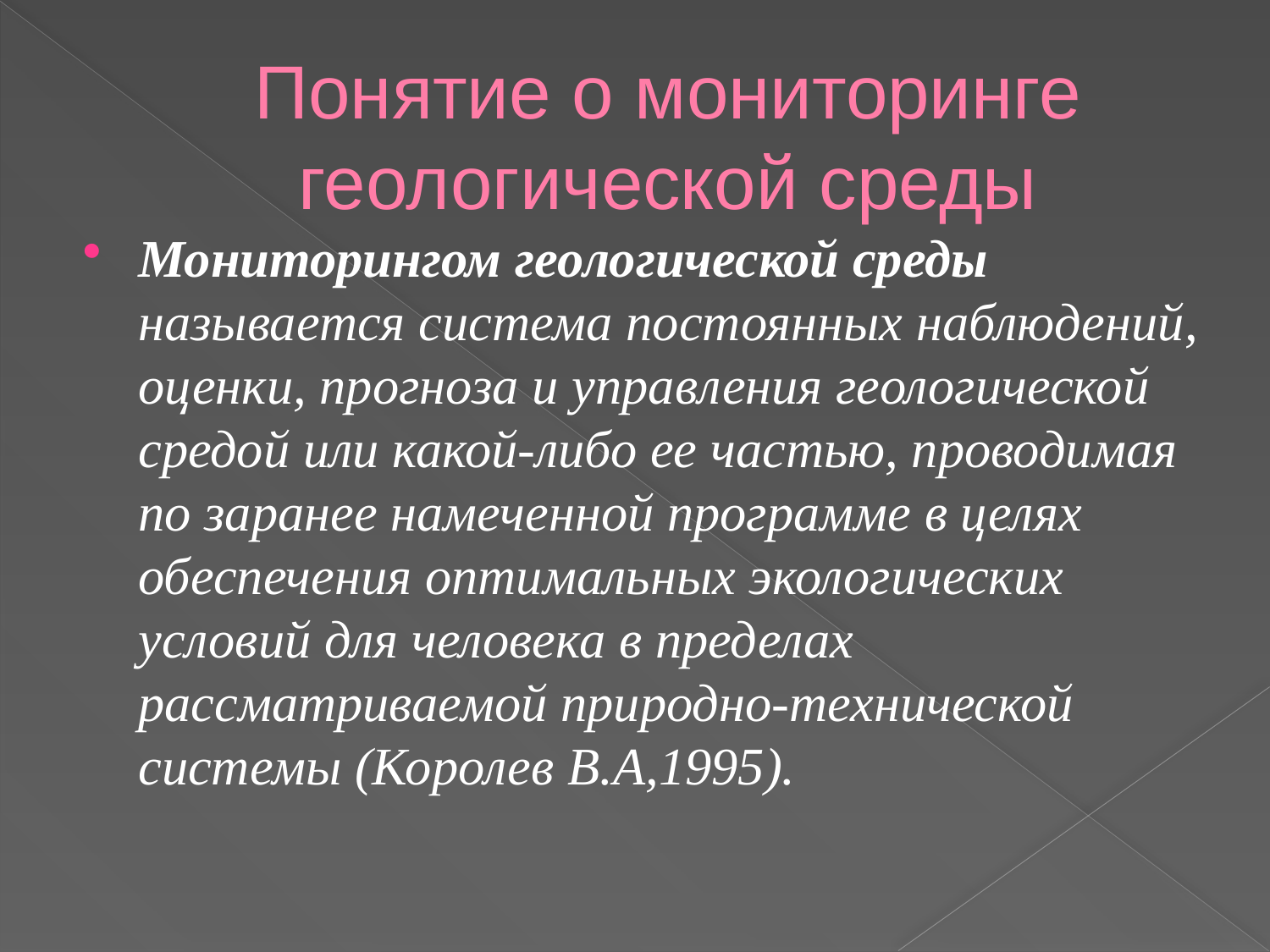

# Понятие о мониторинге геологической среды
Мониторингом геологической среды называется система постоянных наблюдений, оценки, прогноза и управления геологической средой или какой-либо ее частью, проводимая по заранее намеченной программе в целях обеспечения оптимальных экологических условий для человека в пределах рассматриваемой природно-технической системы (Королев В.А,1995).